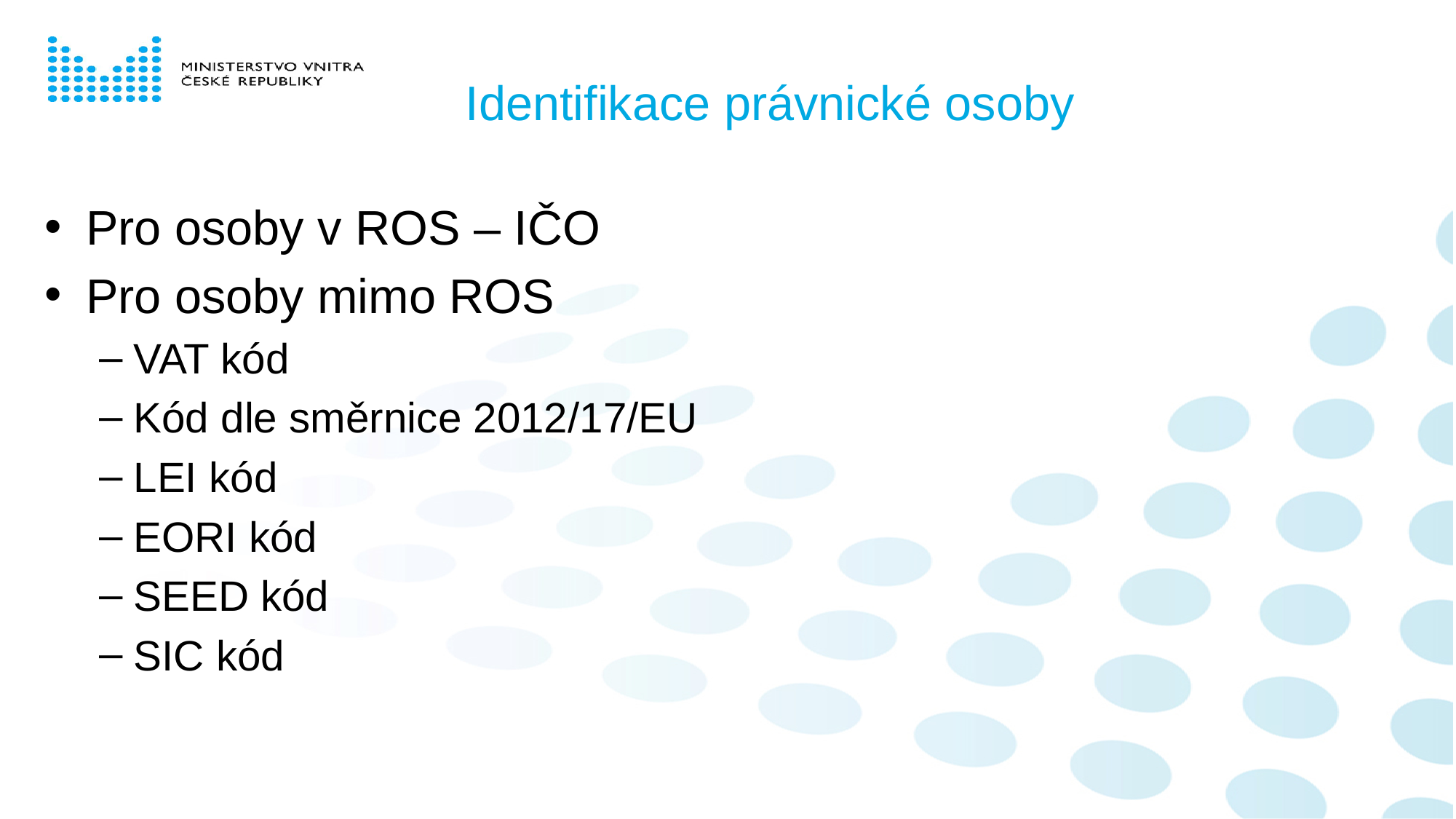

# Identifikace právnické osoby
Pro osoby v ROS – IČO
Pro osoby mimo ROS
VAT kód
Kód dle směrnice 2012/17/EU
LEI kód
EORI kód
SEED kód
SIC kód